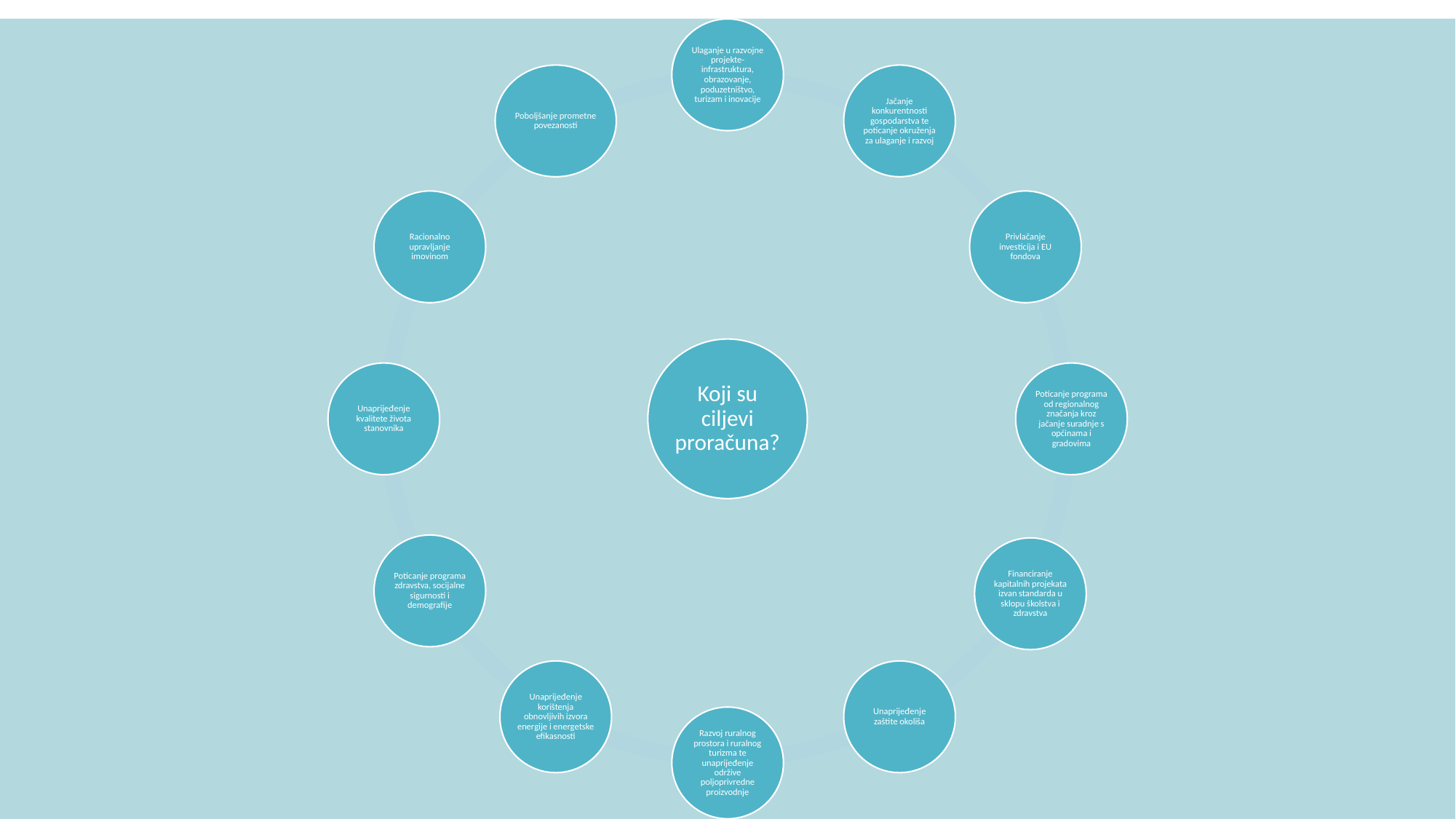

Koji su ciljevi proračuna?
Ulaganje u razvojne projekte-infrastruktura, obrazovanje, poduzetništvo, turizam i inovacije
Jačanje konkurentnosti gospodarstva te poticanje okruženja za ulaganje i razvoj
Privlačanje investicija i EU fondova
Poticanje programa od regionalnog značanja kroz jačanje suradnje s općinama i gradovima
Financiranje kapitalnih projekata izvan standarda u sklopu školstva i zdravstva
Unaprijeđenje zaštite okoliša
Razvoj ruralnog prostora i ruralnog turizma te unaprijeđenje održive poljoprivredne proizvodnje
Unaprijeđenje korištenja obnovljivih izvora energije i energetske efikasnosti
Poticanje programa zdravstva, socijalne sigurnosti i demografije
Unaprijeđenje kvalitete života stanovnika
Racionalno upravljanje imovinom
Poboljšanje prometne povezanosti